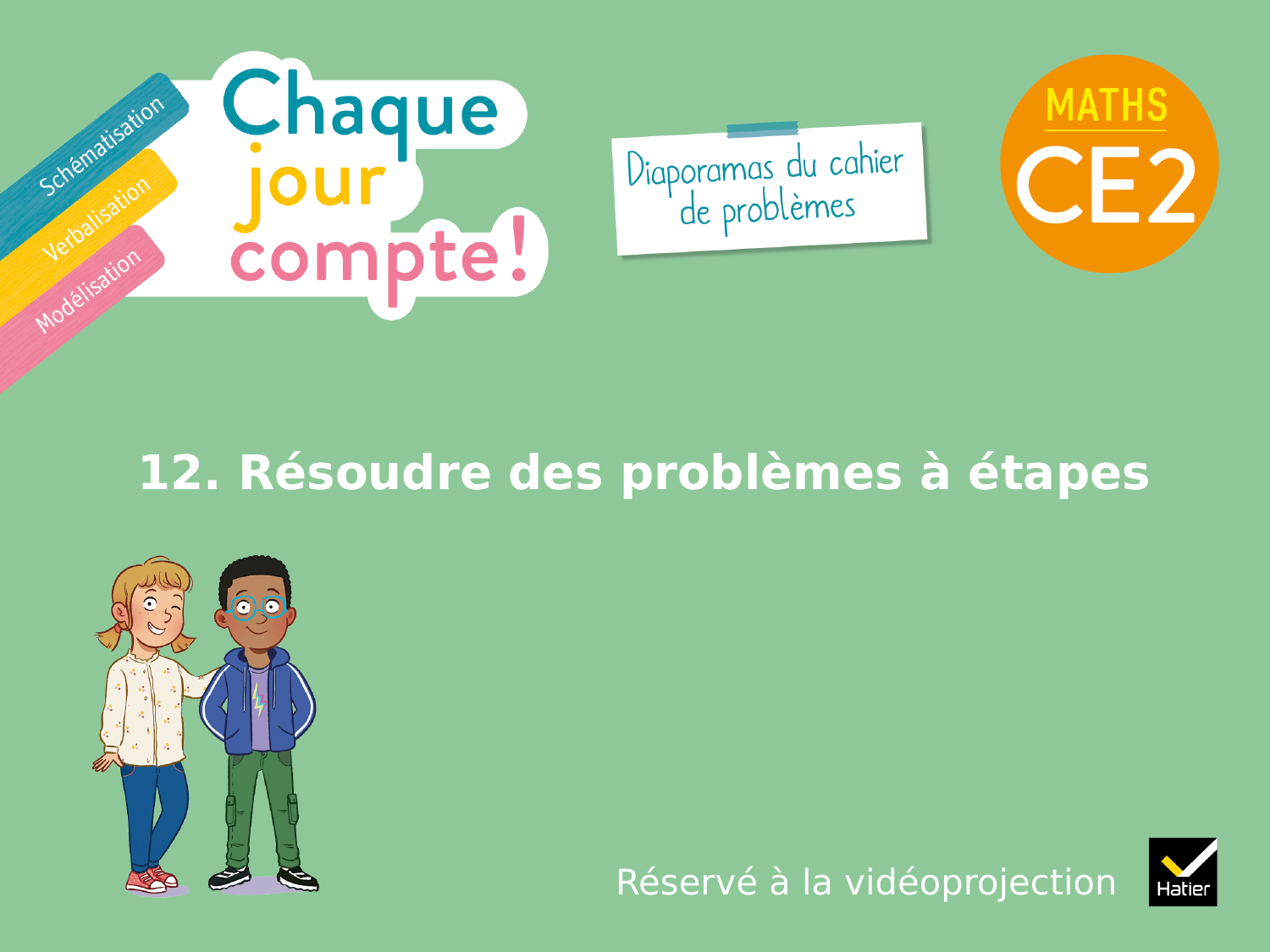

# 12. Résoudre des problèmes à étapes